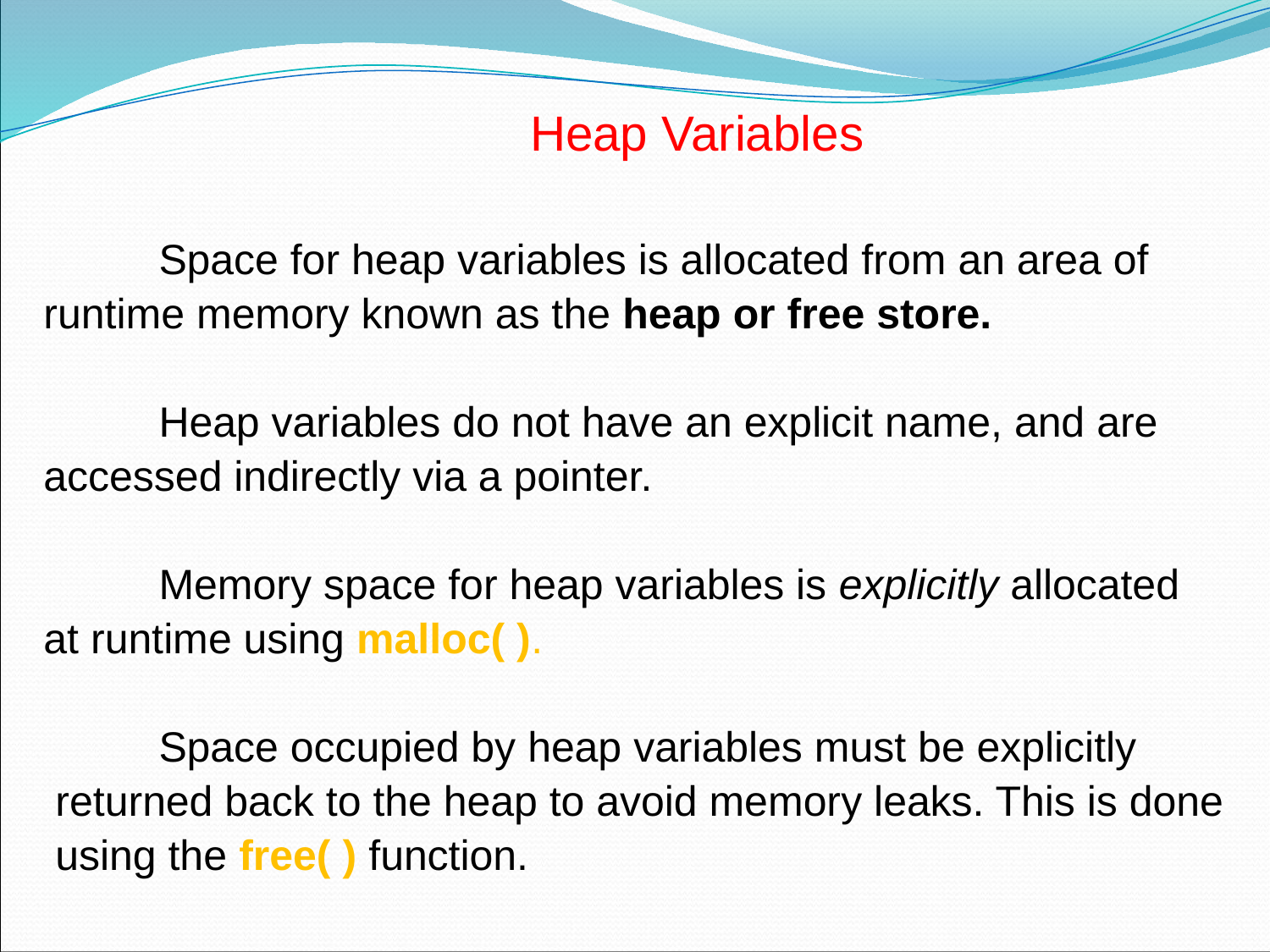

#
 	Heap Variables

	Space for heap variables is allocated from an area of
 runtime memory known as the heap or free store.

	Heap variables do not have an explicit name, and are
 accessed indirectly via a pointer.

	Memory space for heap variables is explicitly allocated
 at runtime using malloc( ).

	Space occupied by heap variables must be explicitly
  returned back to the heap to avoid memory leaks. This is done
  using the free( ) function.